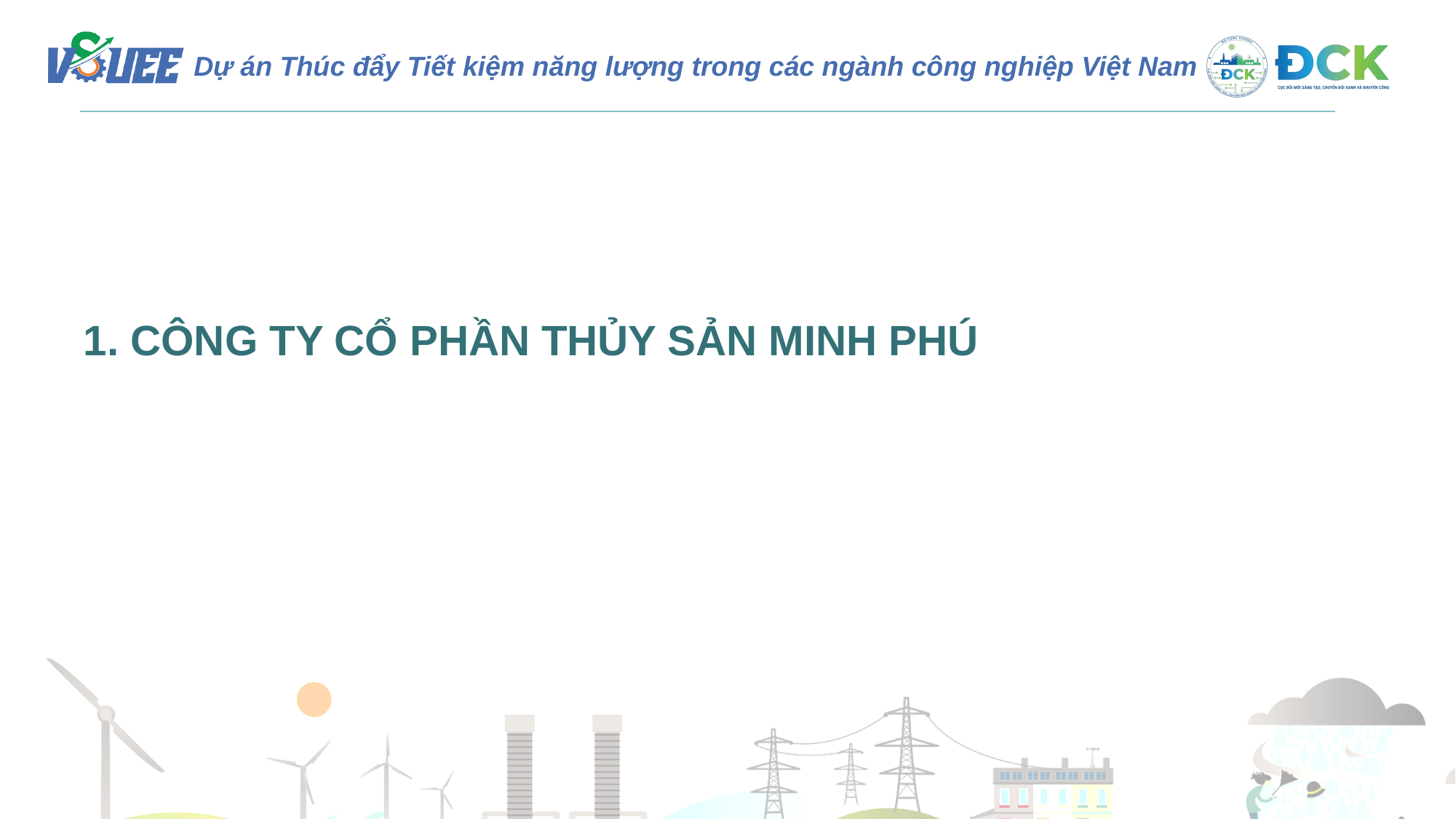

1. CÔNG TY CỔ PHẦN THỦY SẢN MINH PHÚ